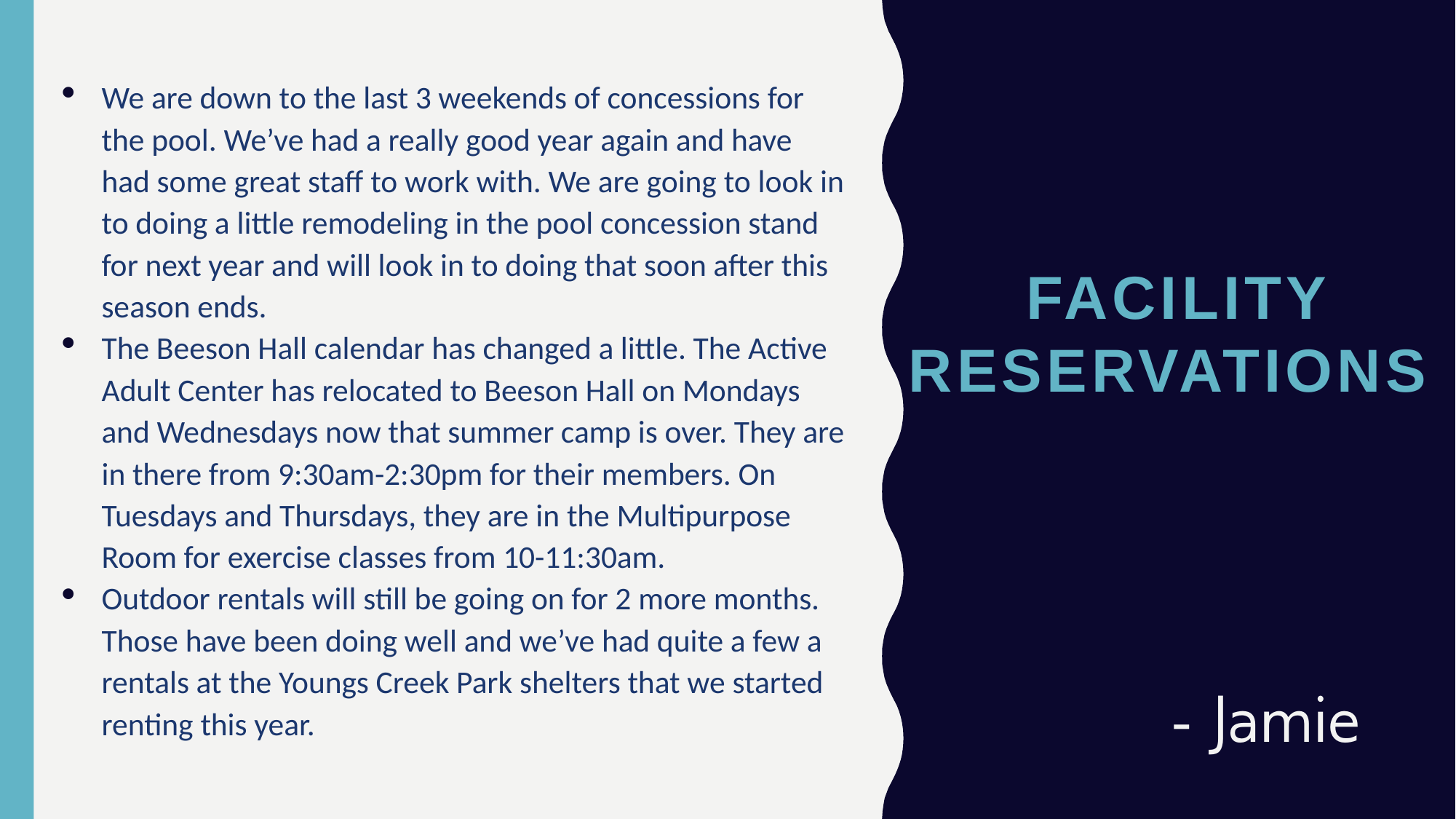

We are down to the last 3 weekends of concessions for the pool. We’ve had a really good year again and have had some great staff to work with. We are going to look in to doing a little remodeling in the pool concession stand for next year and will look in to doing that soon after this season ends.
The Beeson Hall calendar has changed a little. The Active Adult Center has relocated to Beeson Hall on Mondays and Wednesdays now that summer camp is over. They are in there from 9:30am-2:30pm for their members. On Tuesdays and Thursdays, they are in the Multipurpose Room for exercise classes from 10-11:30am.
Outdoor rentals will still be going on for 2 more months. Those have been doing well and we’ve had quite a few a rentals at the Youngs Creek Park shelters that we started renting this year.

# FACILITY Reservations
- Jamie